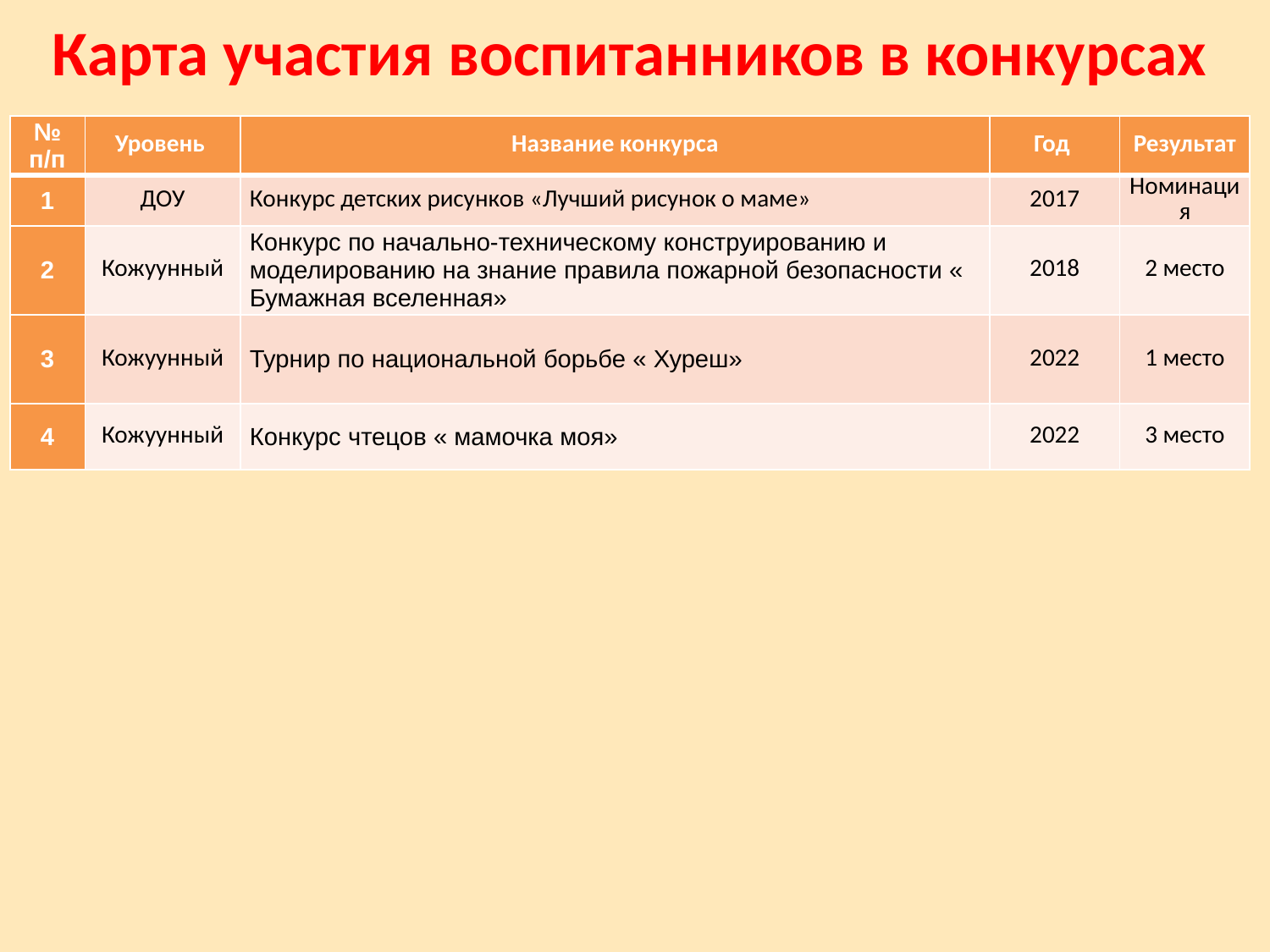

Карта участия воспитанников в конкурсах
| № п/п | Уровень | Название конкурса | Год | Результат |
| --- | --- | --- | --- | --- |
| 1 | ДОУ | Конкурс детских рисунков «Лучший рисунок о маме» | 2017 | Номинация |
| 2 | Кожуунный | Конкурс по начально-техническому конструированию и моделированию на знание правила пожарной безопасности « Бумажная вселенная» | 2018 | 2 место |
| 3 | Кожуунный | Турнир по национальной борьбе « Хуреш» | 2022 | 1 место |
| 4 | Кожуунный | Конкурс чтецов « мамочка моя» | 2022 | 3 место |